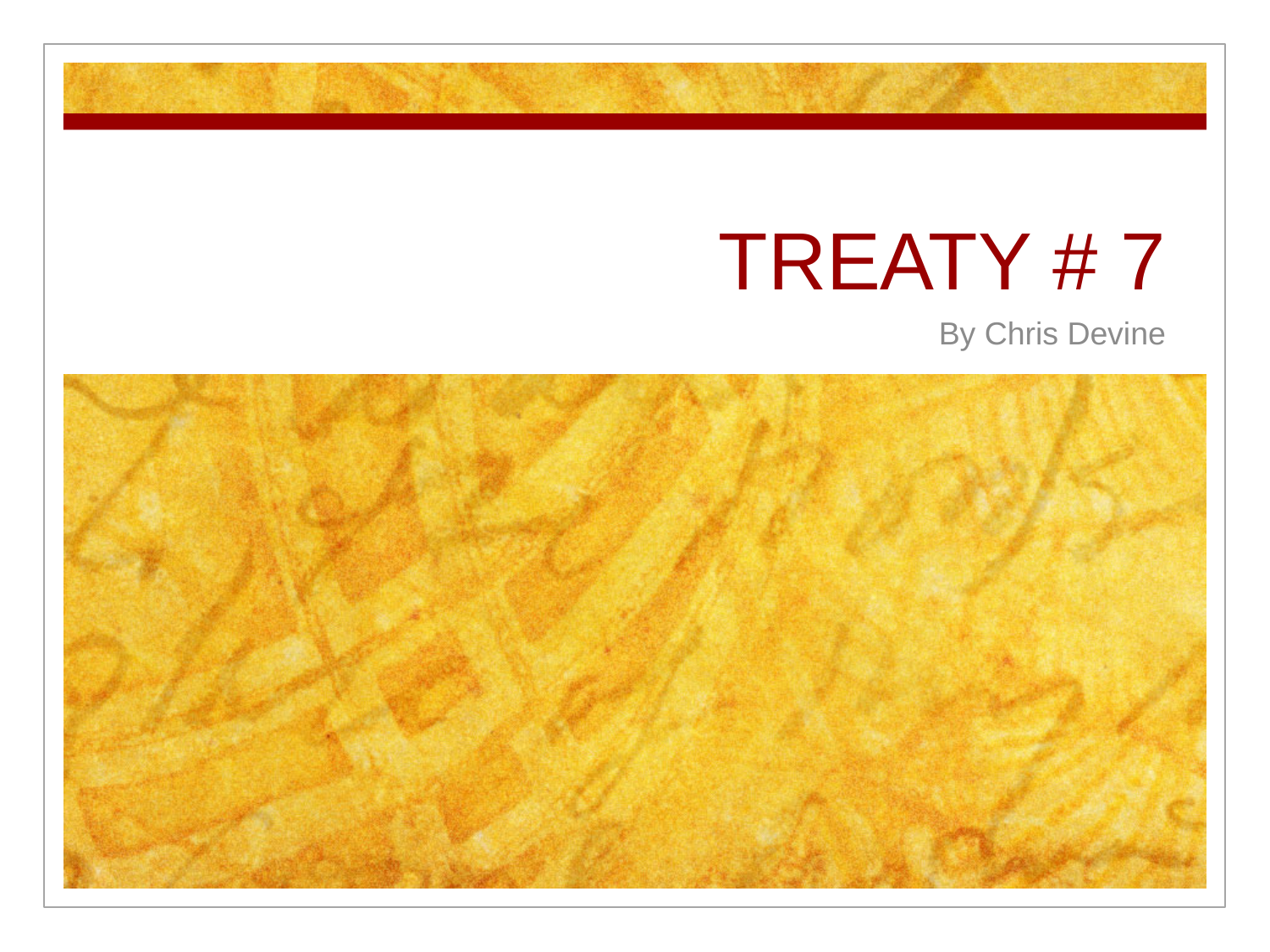

# TREATY # 7
By Chris Devine